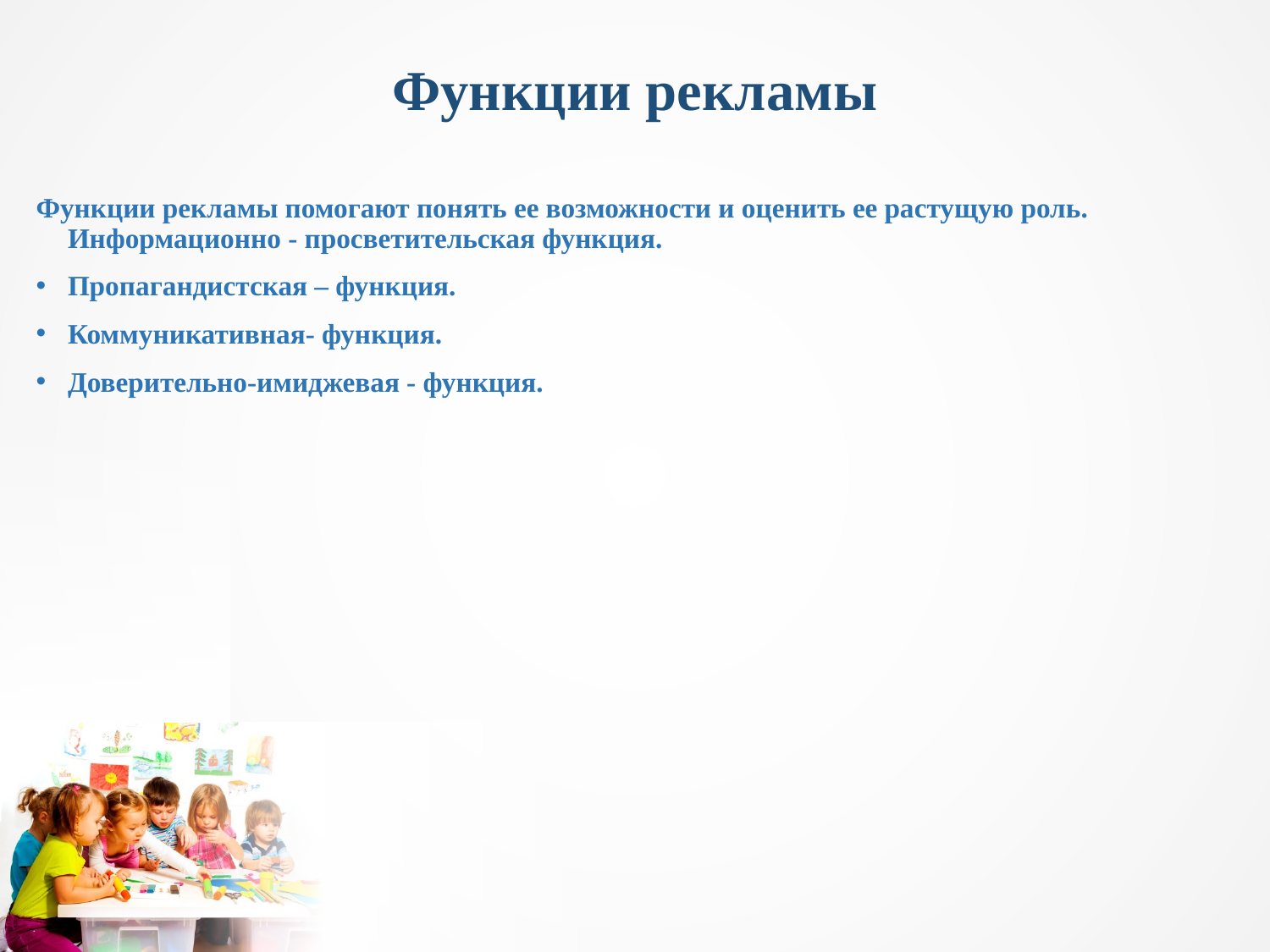

# Функции рекламы

Функции рекламы помогают понять ее возможности и оценить ее растущую роль. Информационно - просветительская функция.
Пропагандистская – функция.
Коммуникативная- функция.
Доверительно-имиджевая - функция.